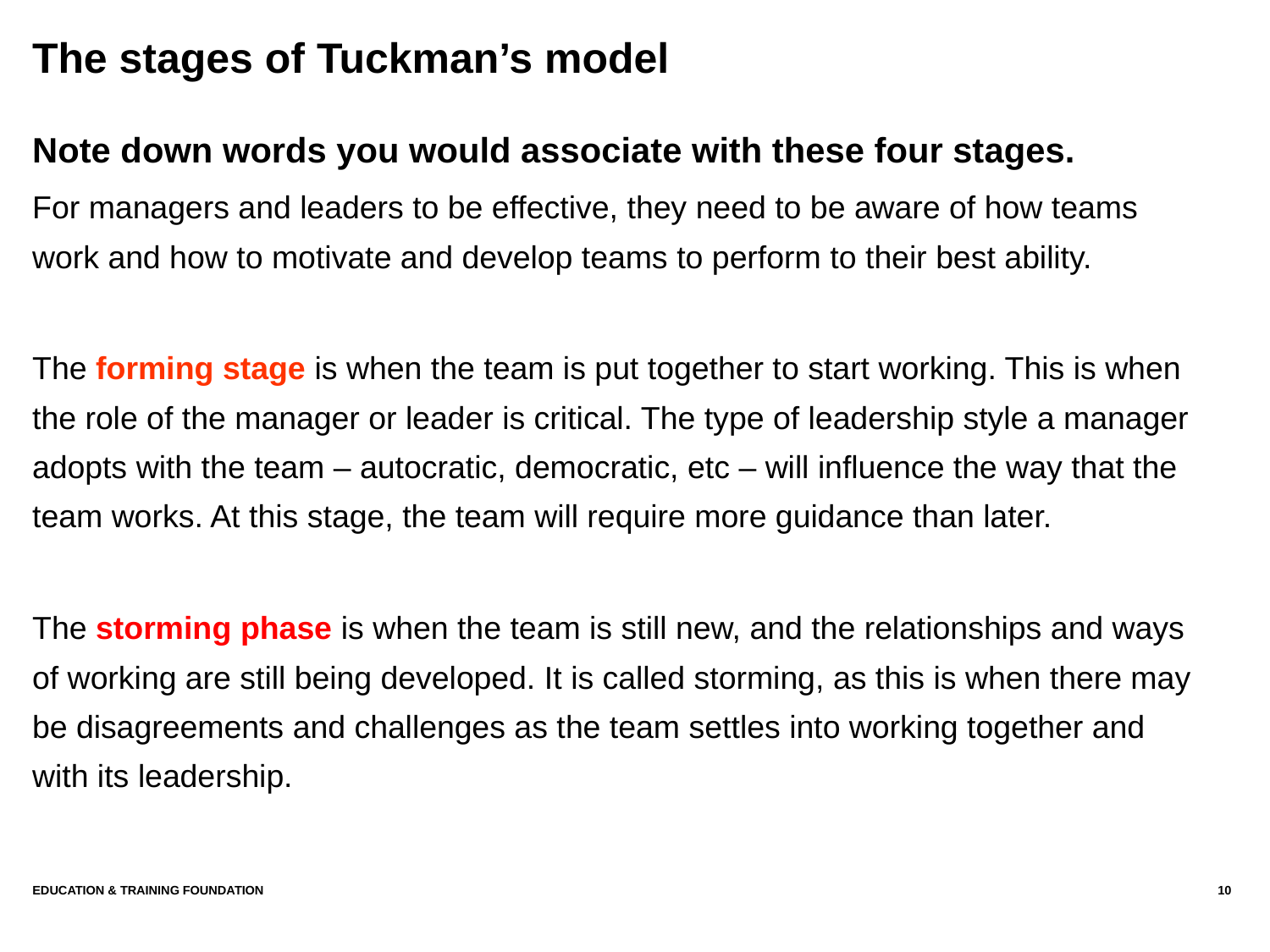

# The stages of Tuckman’s model
Note down words you would associate with these four stages.
For managers and leaders to be effective, they need to be aware of how teams work and how to motivate and develop teams to perform to their best ability.

The forming stage is when the team is put together to start working. This is when the role of the manager or leader is critical. The type of leadership style a manager adopts with the team – autocratic, democratic, etc – will influence the way that the team works. At this stage, the team will require more guidance than later.

The storming phase is when the team is still new, and the relationships and ways of working are still being developed. It is called storming, as this is when there may be disagreements and challenges as the team settles into working together and with its leadership.

Education & Training Foundation
10